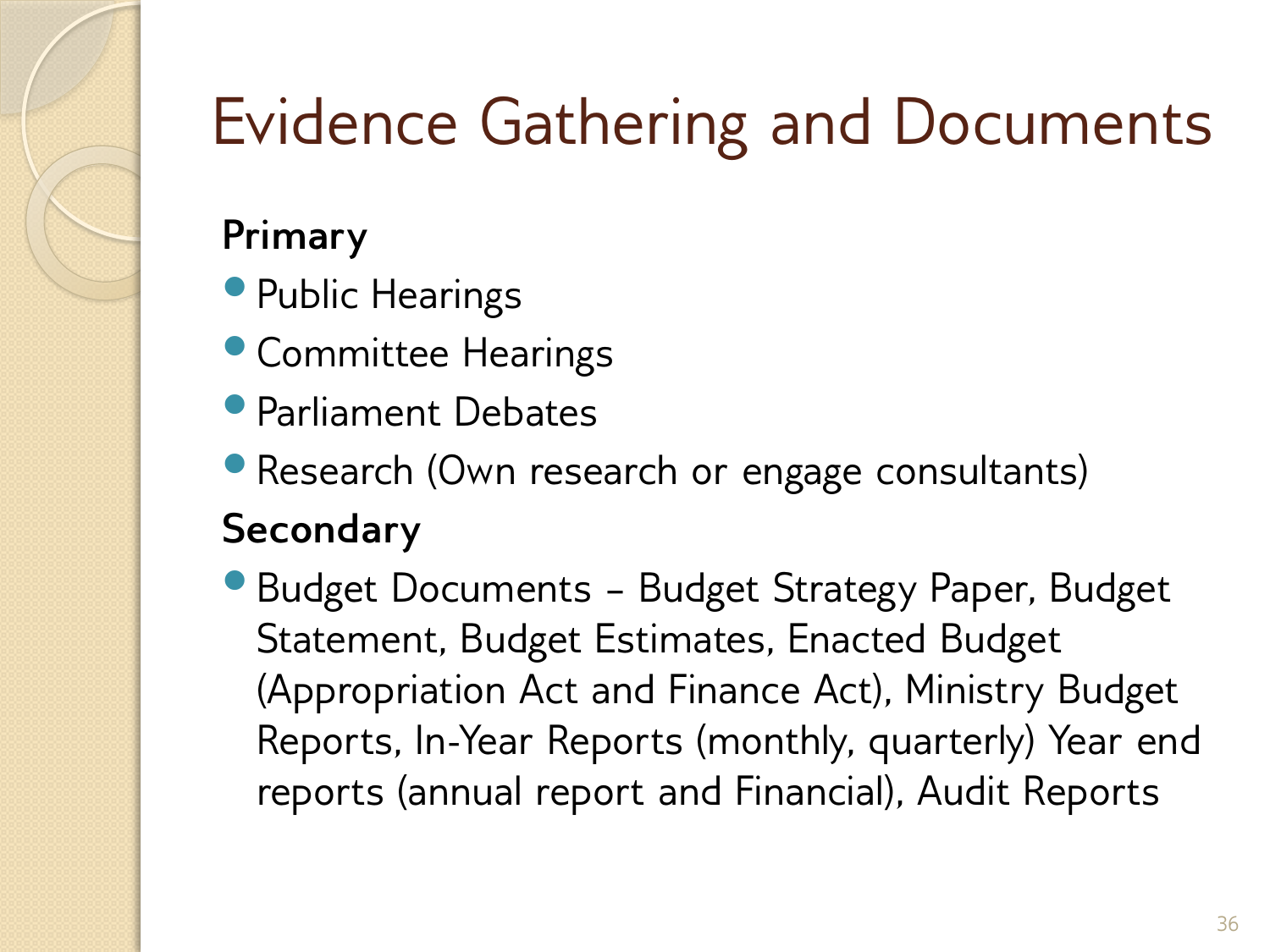

# Evidence Gathering and Documents
Primary
Public Hearings
Committee Hearings
Parliament Debates
Research (Own research or engage consultants)
Secondary
Budget Documents – Budget Strategy Paper, Budget Statement, Budget Estimates, Enacted Budget (Appropriation Act and Finance Act), Ministry Budget Reports, In-Year Reports (monthly, quarterly) Year end reports (annual report and Financial), Audit Reports

36